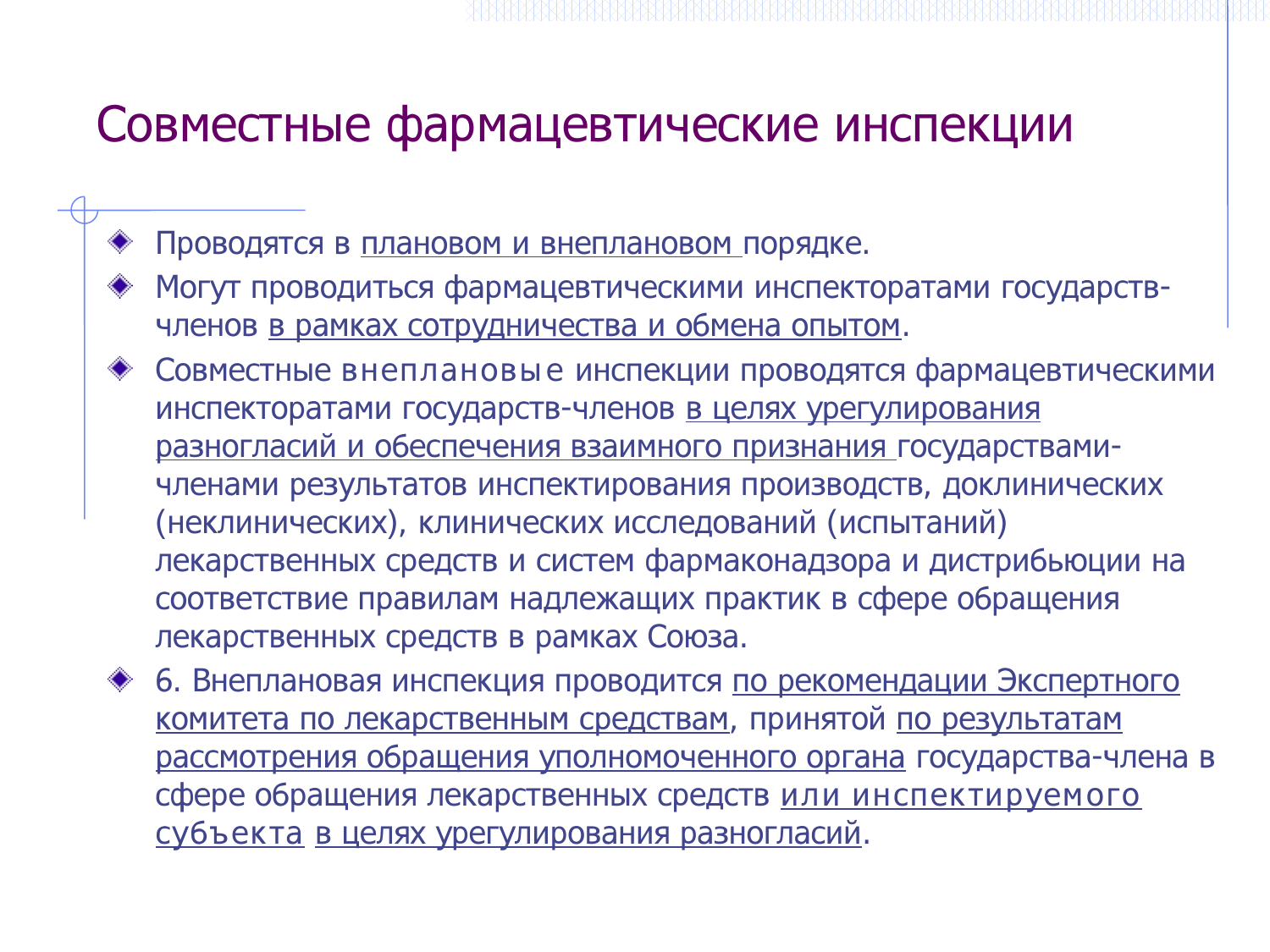

Совместные фармацевтические инспекции
Проводятся в плановом и внеплановом порядке.
Могут проводиться фармацевтическими инспекторатами государств-членов в рамках сотрудничества и обмена опытом.
Совместные внеплановые инспекции проводятся фармацевтическими инспекторатами государств-членов в целях урегулирования разногласий и обеспечения взаимного признания государствами-членами результатов инспектирования производств, доклинических (неклинических), клинических исследований (испытаний) лекарственных средств и систем фармаконадзора и дистрибьюции на соответствие правилам надлежащих практик в сфере обращения лекарственных средств в рамках Союза.
6. Внеплановая инспекция проводится по рекомендации Экспертного комитета по лекарственным средствам, принятой по результатам рассмотрения обращения уполномоченного органа государства-члена в сфере обращения лекарственных средств или инспектируемого субъекта в целях урегулирования разногласий.